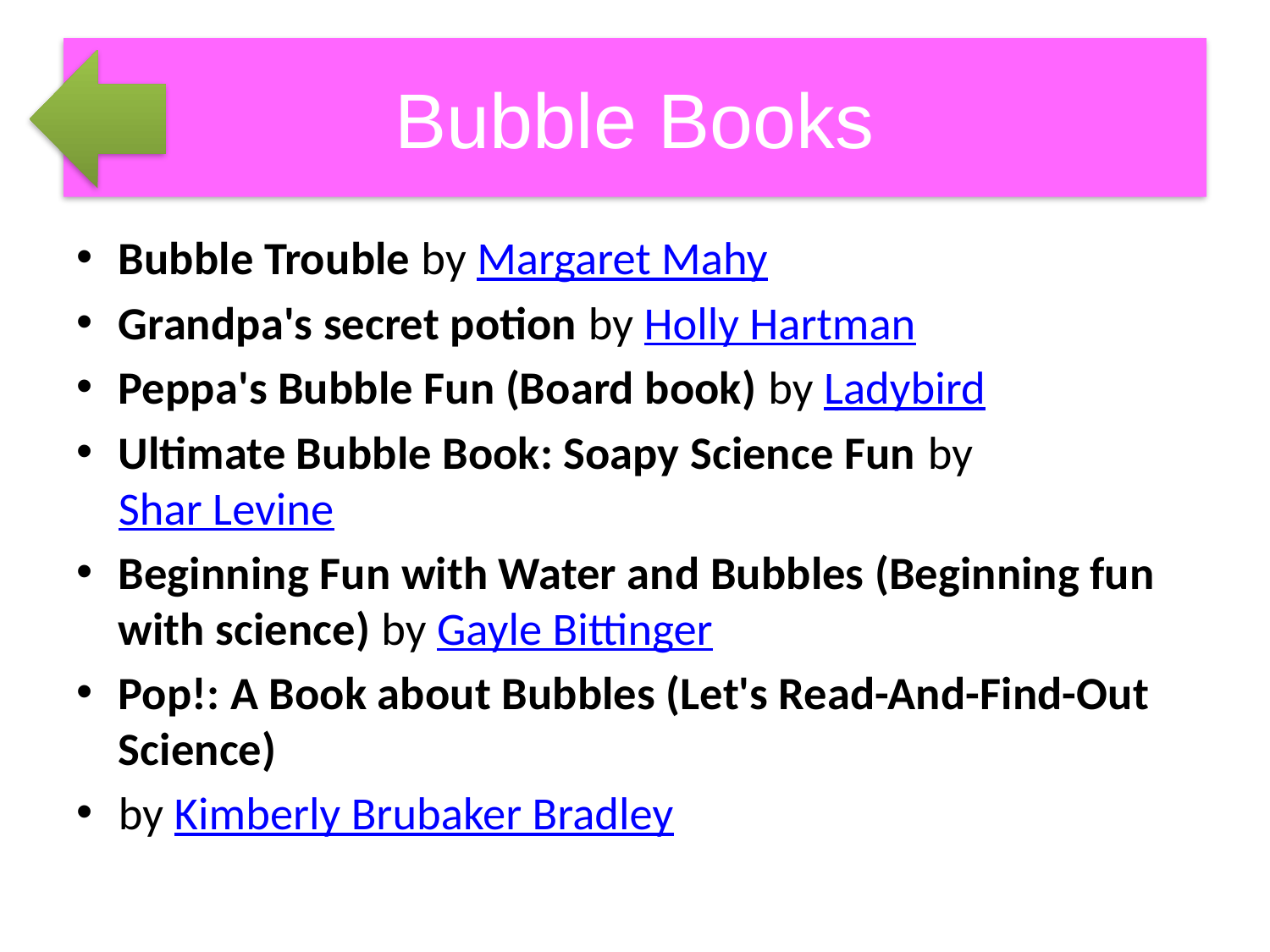

# Bubble Books

Bubble Trouble by Margaret Mahy
Grandpa's secret potion by Holly Hartman
Peppa's Bubble Fun (Board book) by Ladybird
Ultimate Bubble Book: Soapy Science Fun by Shar Levine
Beginning Fun with Water and Bubbles (Beginning fun with science) by Gayle Bittinger
Pop!: A Book about Bubbles (Let's Read-And-Find-Out Science)
by Kimberly Brubaker Bradley